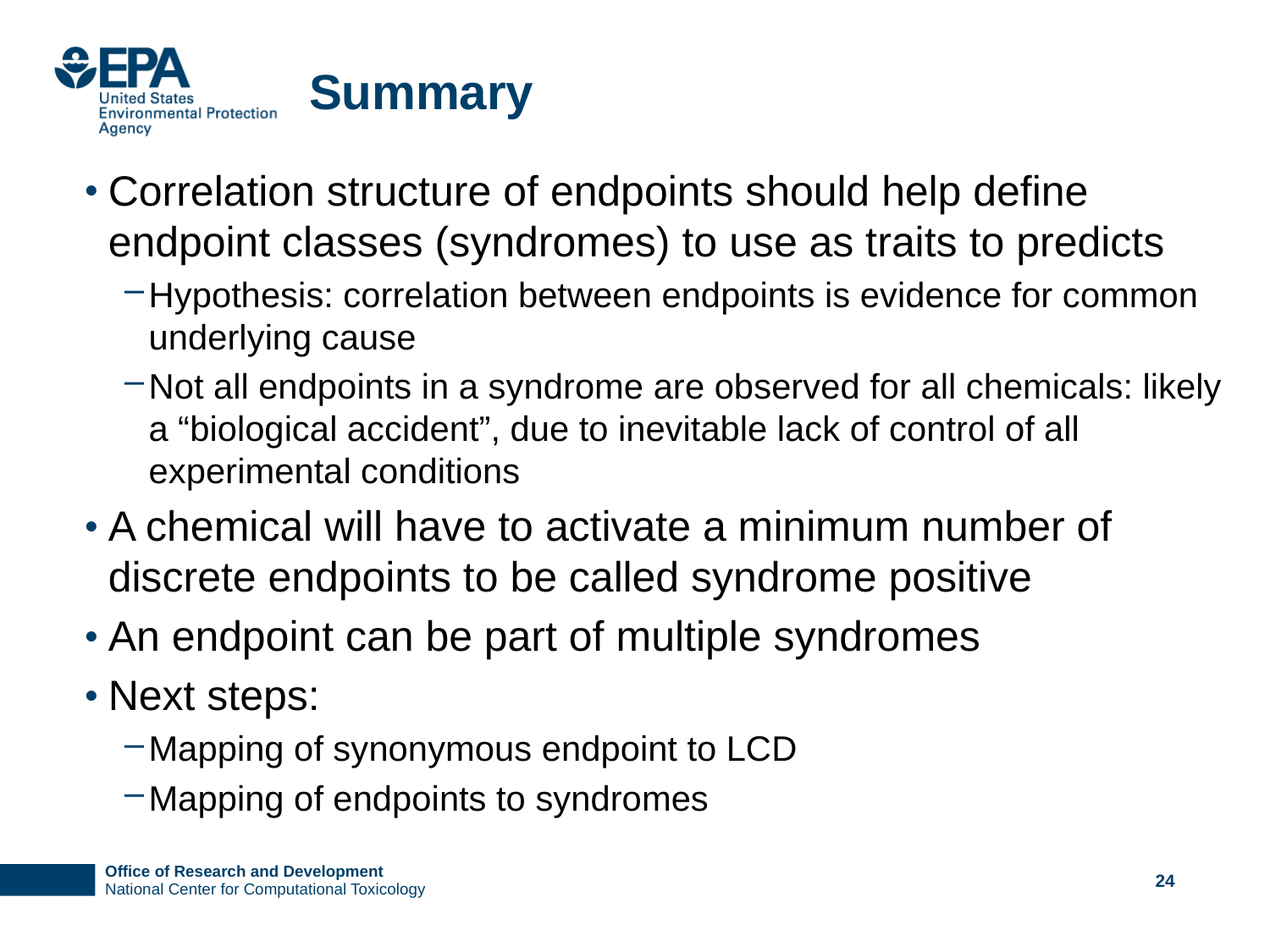

# Summary
Correlation structure of endpoints should help define endpoint classes (syndromes) to use as traits to predicts
Hypothesis: correlation between endpoints is evidence for common underlying cause
Not all endpoints in a syndrome are observed for all chemicals: likely a “biological accident”, due to inevitable lack of control of all experimental conditions
A chemical will have to activate a minimum number of discrete endpoints to be called syndrome positive
An endpoint can be part of multiple syndromes
Next steps:
Mapping of synonymous endpoint to LCD
Mapping of endpoints to syndromes
24